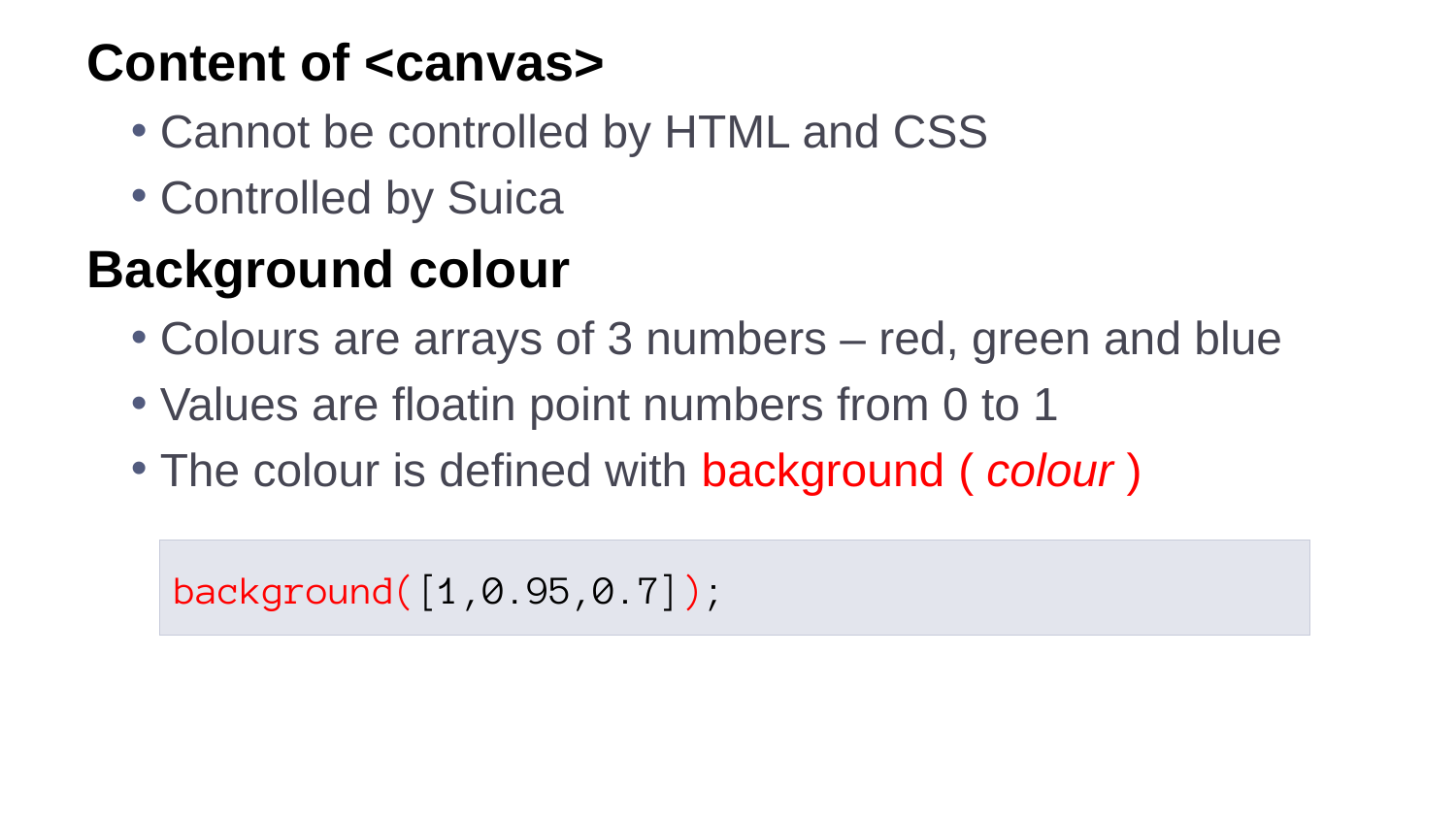

Content of <canvas>
Cannot be controlled by HTML and CSS
Controlled by Suica
Background colour
Colours are arrays of 3 numbers – red, green and blue
Values are floatin point numbers from 0 to 1
The colour is defined with background ( colour )
background([1,0.95,0.7]);